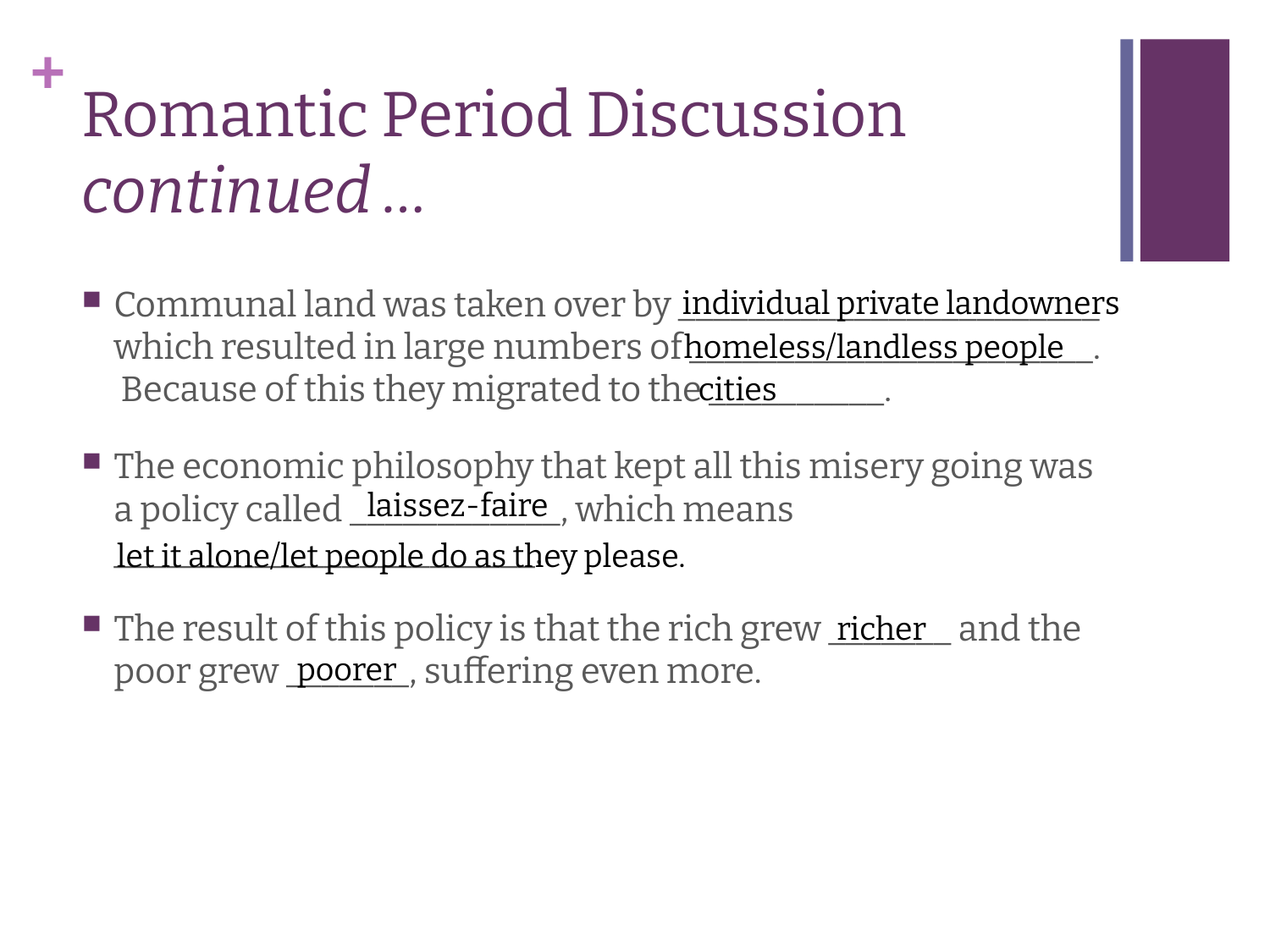

# Romantic Period Discussion continued …
Communal land was taken over by ________________________ which resulted in large numbers of _______________________.  Because of this they migrated to the __________.
The economic philosophy that kept all this misery going was a policy called ____________, which means ________________________.
The result of this policy is that the rich grew _______ and the poor grew _______, suffering even more.
individual private landowners
homeless/landless people
cities
laissez-faire
let it alone/let people do as they please.
richer
poorer